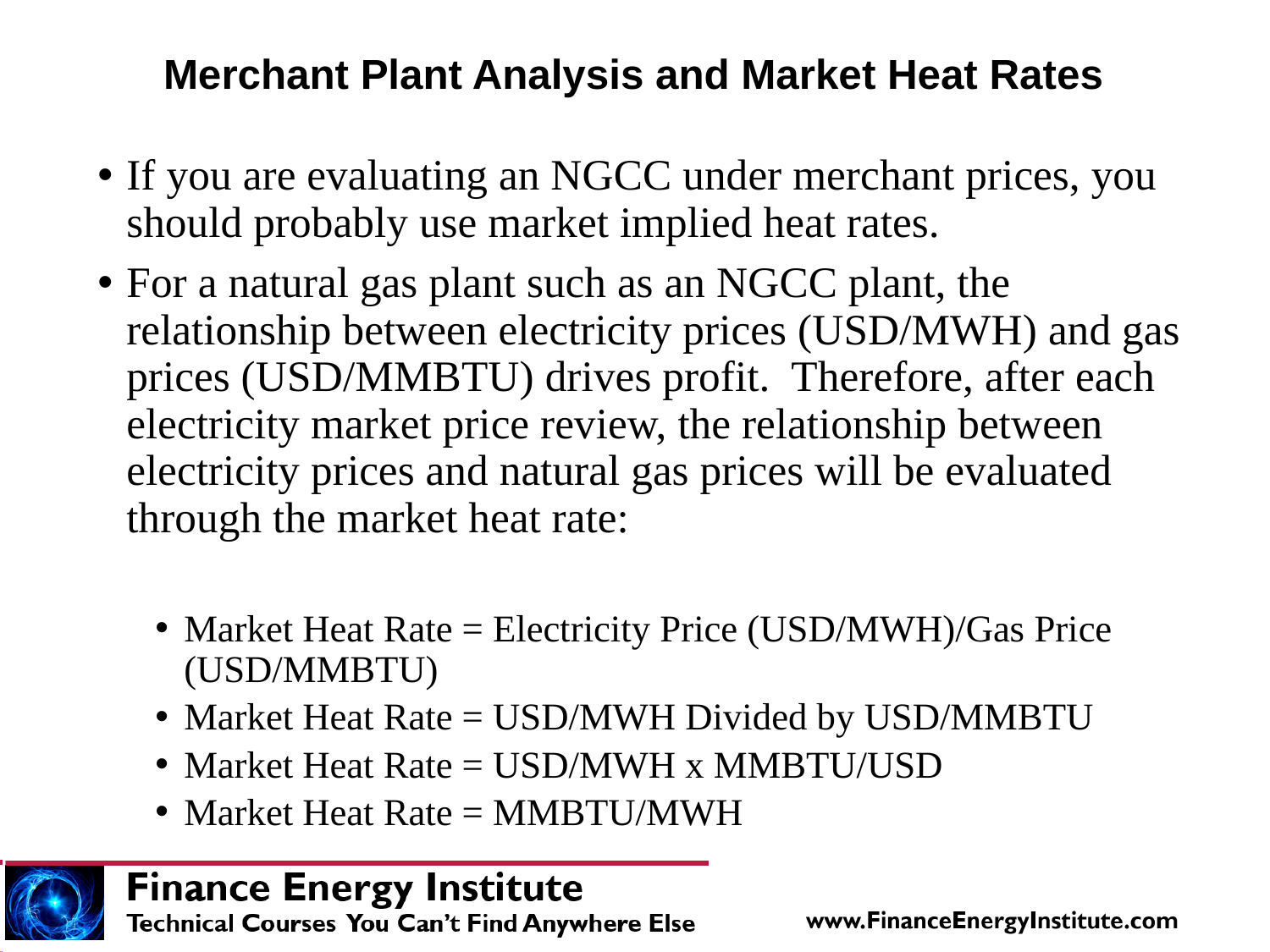

# Merchant Plant Analysis and Market Heat Rates
If you are evaluating an NGCC under merchant prices, you should probably use market implied heat rates.
For a natural gas plant such as an NGCC plant, the relationship between electricity prices (USD/MWH) and gas prices (USD/MMBTU) drives profit.  Therefore, after each electricity market price review, the relationship between electricity prices and natural gas prices will be evaluated through the market heat rate:

Market Heat Rate = Electricity Price (USD/MWH)/Gas Price (USD/MMBTU)
Market Heat Rate = USD/MWH Divided by USD/MMBTU
Market Heat Rate = USD/MWH x MMBTU/USD
Market Heat Rate = MMBTU/MWH